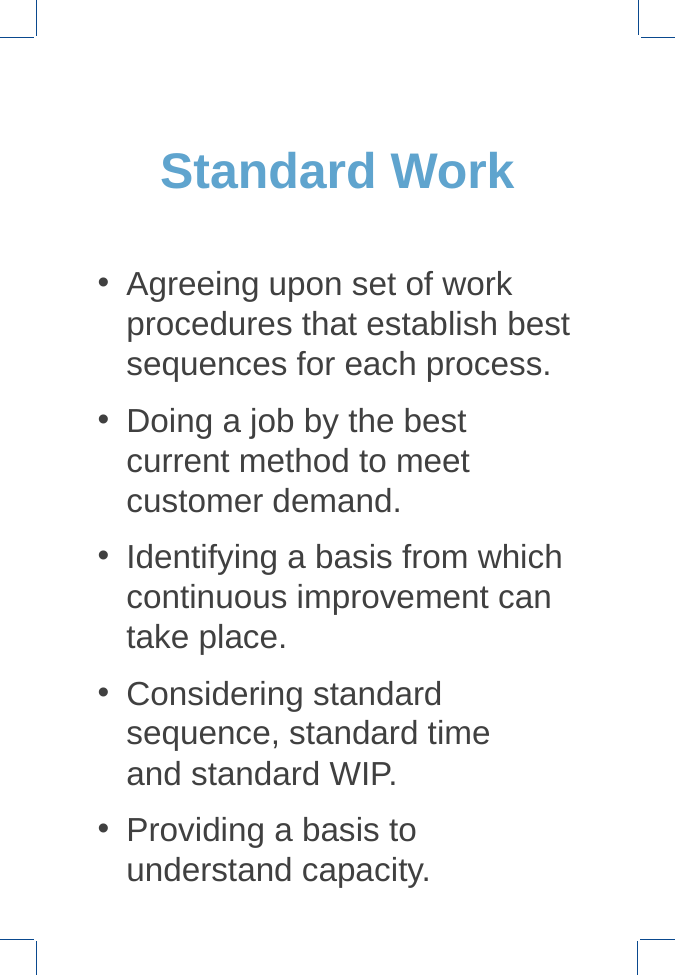

# Standard Work
Agreeing upon set of work procedures that establish best sequences for each process.
Doing a job by the best current method to meet customer demand.
Identifying a basis from which continuous improvement can take place.
Considering standard sequence, standard time
and standard WIP.
Providing a basis to understand capacity.